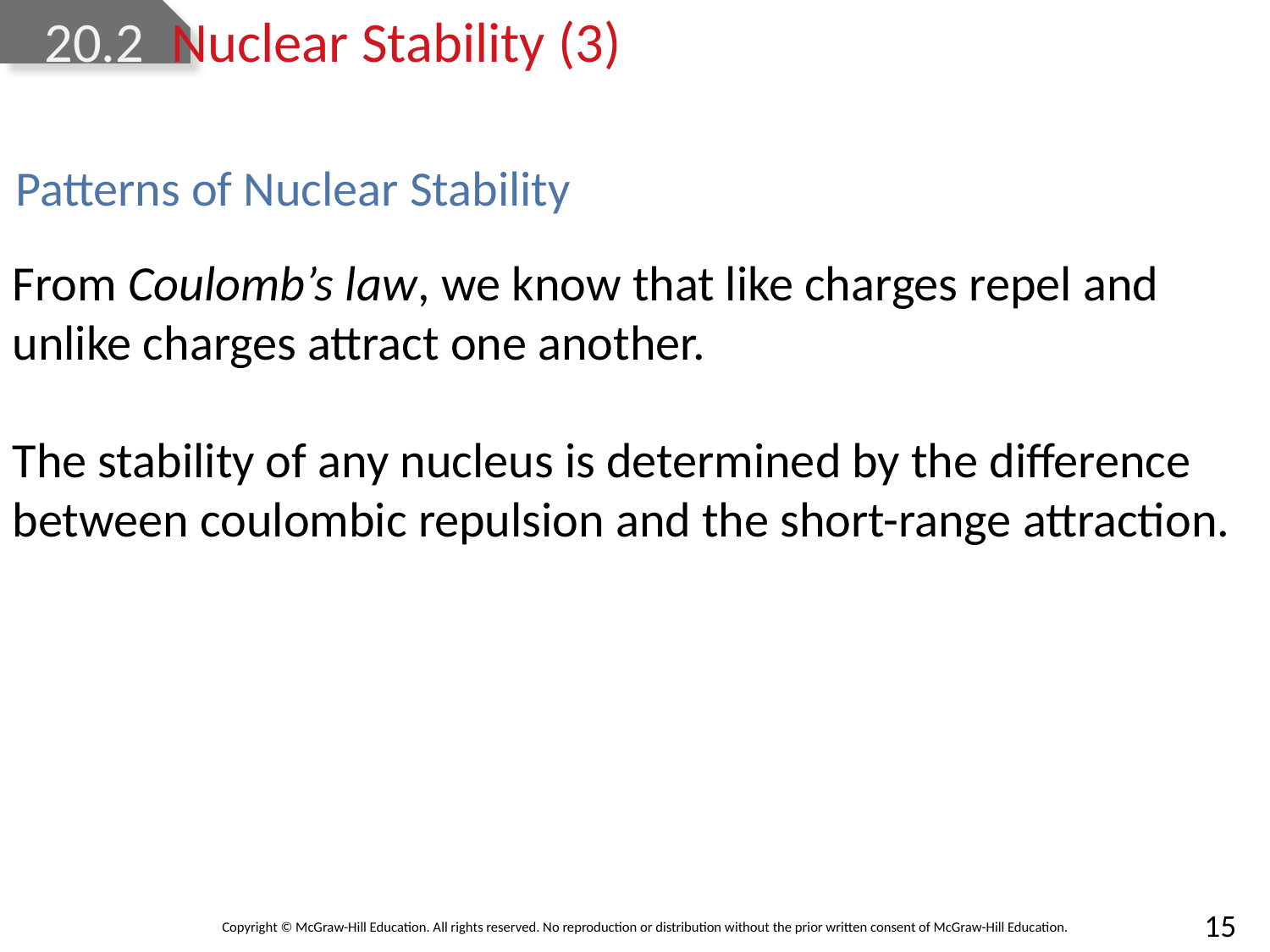

# 20.2	Nuclear Stability (3)
Patterns of Nuclear Stability
From Coulomb’s law, we know that like charges repel and unlike charges attract one another.
The stability of any nucleus is determined by the difference between coulombic repulsion and the short-range attraction.